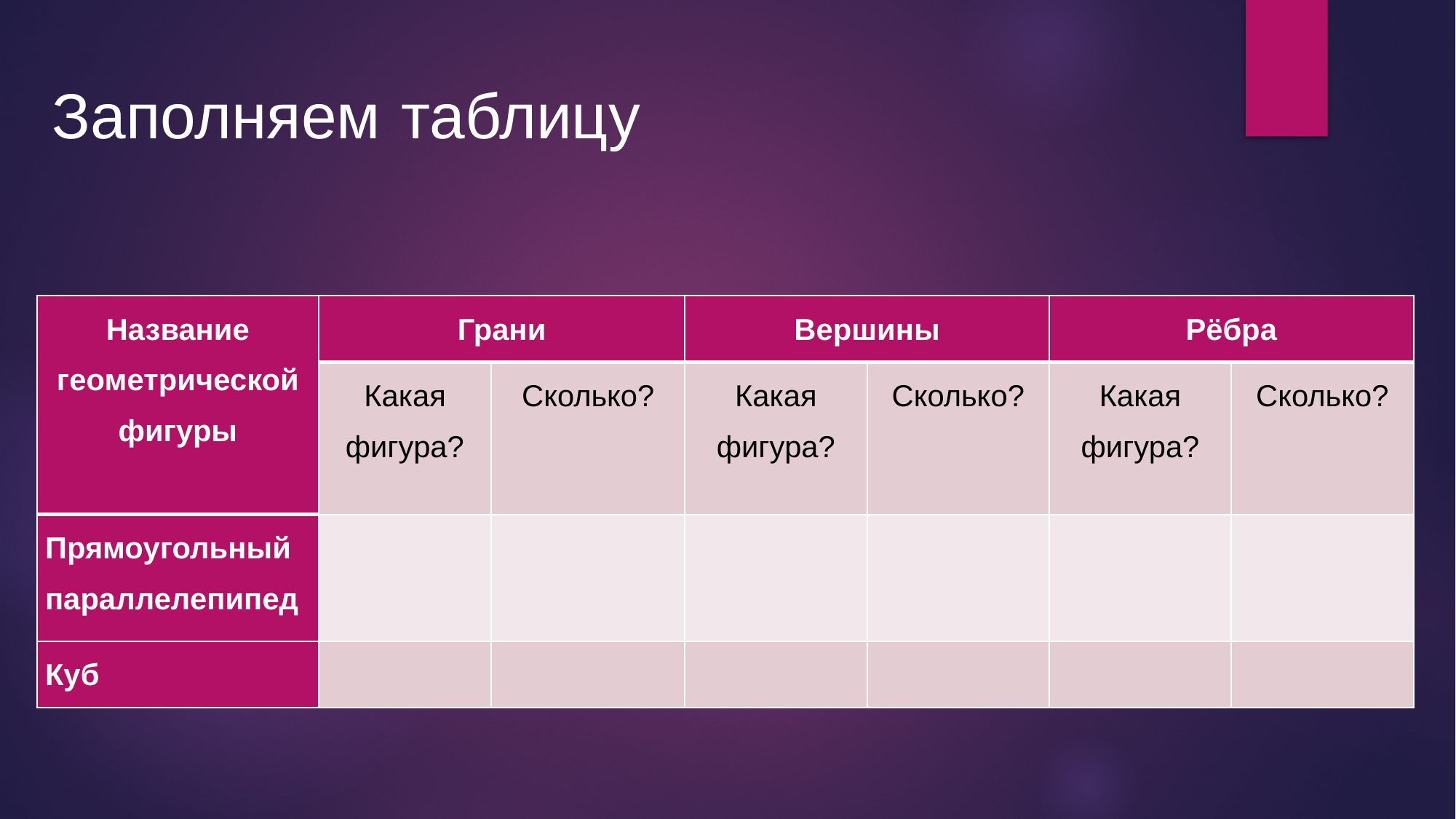

Заполняем таблицу
| Название геометрической фигуры | Грани |  | Вершины |  | Рёбра |  |
| --- | --- | --- | --- | --- | --- | --- |
|  | Какая фигура? | Сколько? | Какая фигура? | Сколько? | Какая фигура? | Сколько? |
| Прямоугольный параллелепипед |  |  |  |  |  |  |
| Куб |  |  |  |  |  |  |